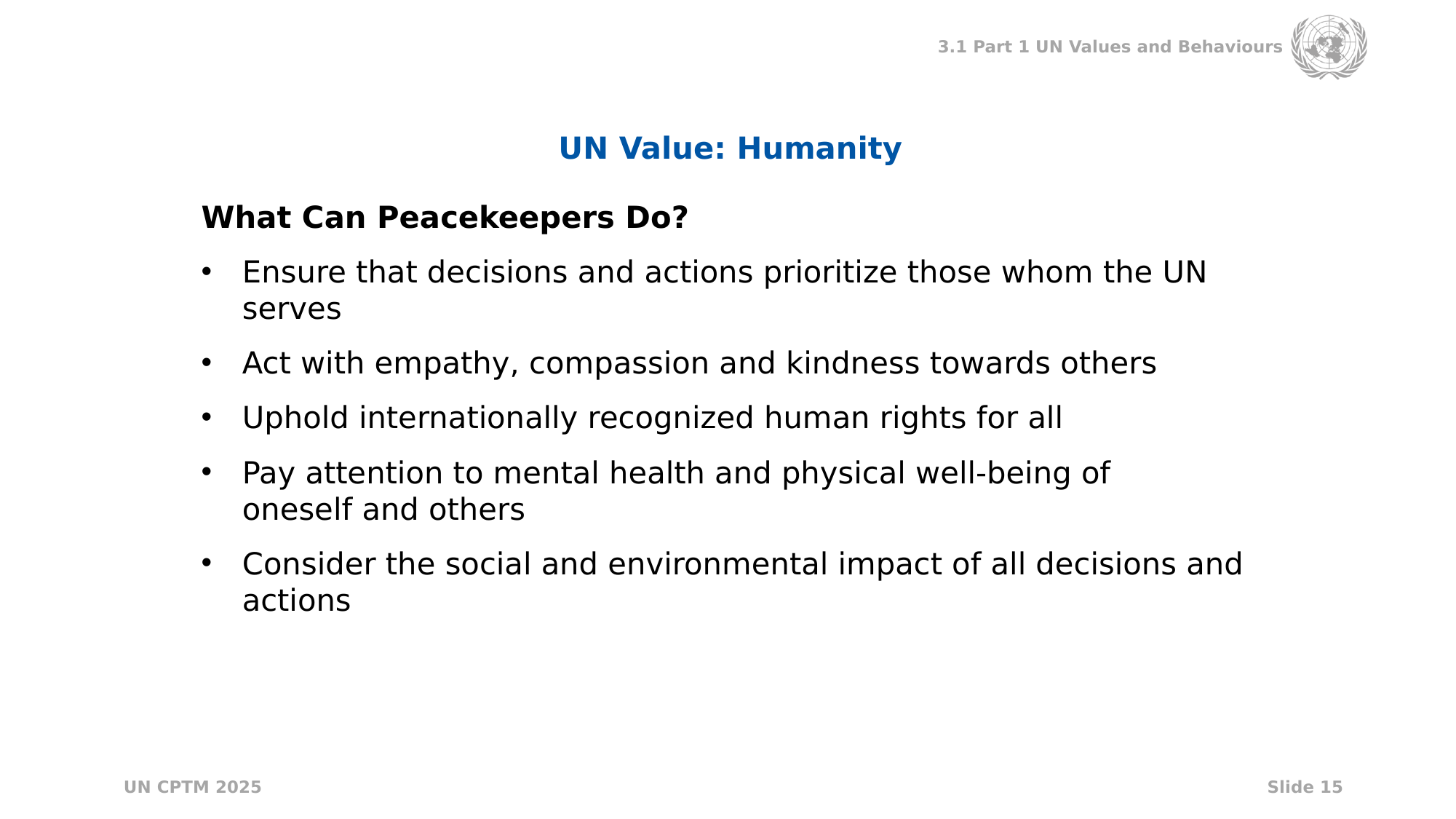

UN Value: Humanity
What Can Peacekeepers Do?
Ensure that decisions and actions prioritize those whom the UN serves
Act with empathy, compassion and kindness towards others
Uphold internationally recognized human rights for all
Pay attention to mental health and physical well-being of oneself and others
Consider the social and environmental impact of all decisions and actions